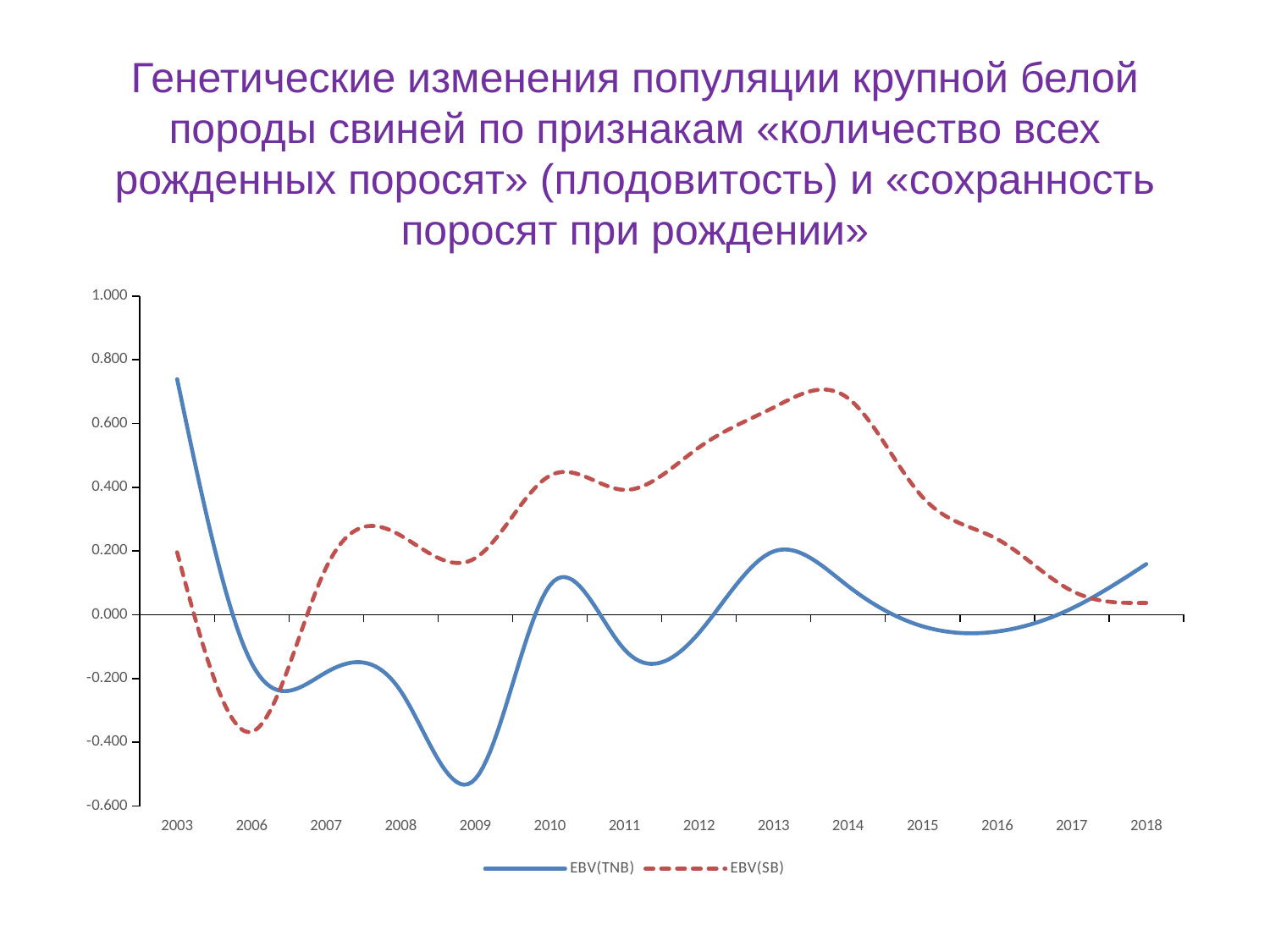

# Генетические изменения популяции крупной белой породы свиней по признакам «количество всех рожденных поросят» (плодовитость) и «сохранность поросят при рождении»

### Chart

| Category | EBV(TNB) | EBV(SB) |
|---|---|---|
| 2003 | 0.73925158 | 0.19621786 |
| 2006 | -0.15236867182278474 | -0.3672668292405062 |
| 2007 | -0.18044080509433966 | 0.1490479229559748 |
| 2008 | -0.23980350627737215 | 0.2487333504379562 |
| 2009 | -0.5148353777391301 | 0.17793702917391294 |
| 2010 | 0.09234620873333331 | 0.4367584473666666 |
| 2011 | -0.10904950121904766 | 0.39206781308571437 |
| 2012 | -0.05673278873259052 | 0.5252930681615602 |
| 2013 | 0.19887427663366347 | 0.6504773913861382 |
| 2014 | 0.08990676752941174 | 0.67955135903268 |
| 2015 | -0.03617643454842223 | 0.3691651003590863 |
| 2016 | -0.05253690012974056 | 0.2377049285329344 |
| 2017 | 0.019851261575091615 | 0.07524116968498165 |
| 2018 | 0.1591891685284281 | 0.03731342056856188 |